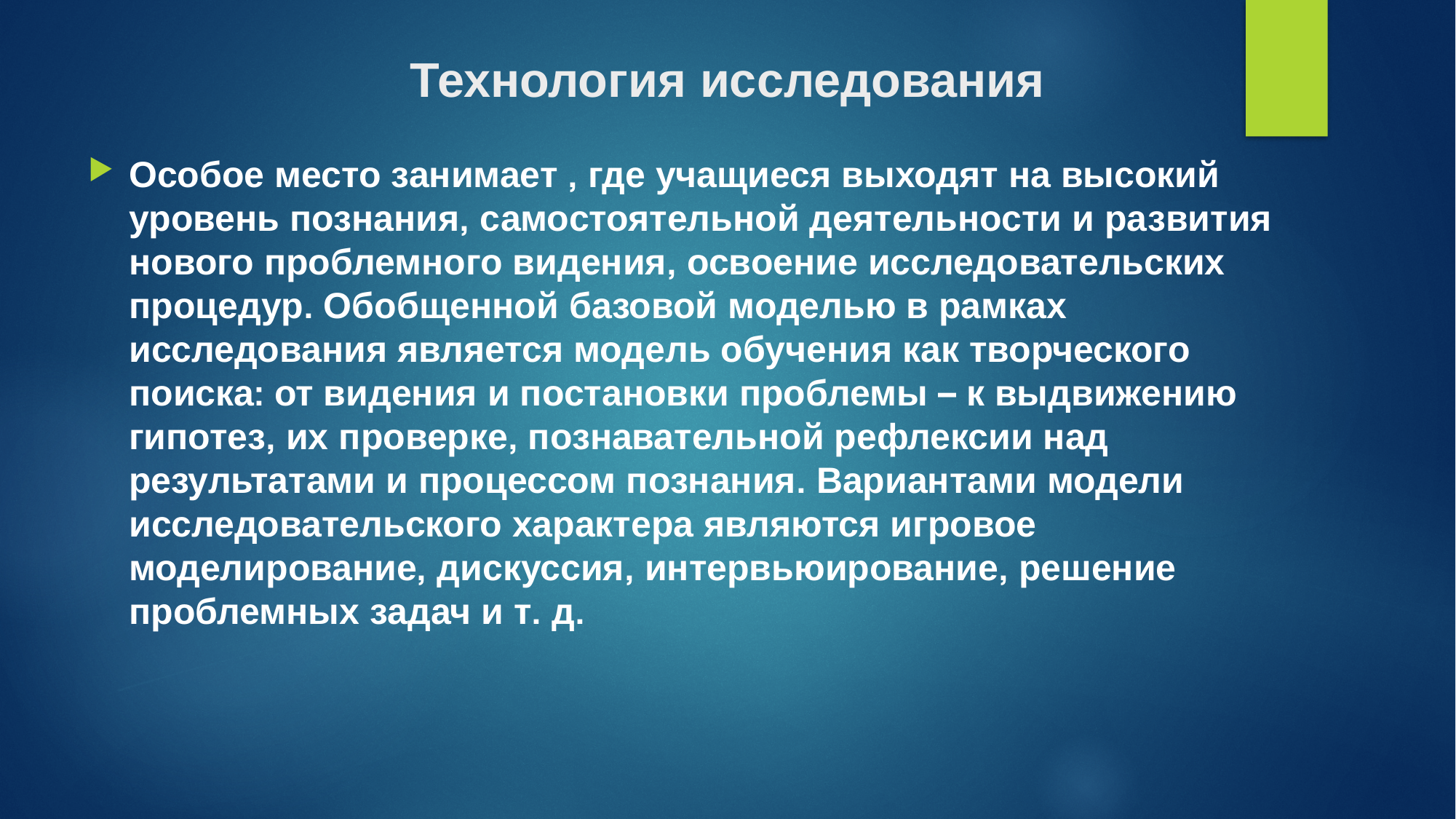

# Технология исследования
Особое место занимает , где учащиеся выходят на высокий уровень познания, самостоятельной деятельности и развития нового проблемного видения, освоение исследовательских процедур. Обобщенной базовой моделью в рамках исследования является модель обучения как творческого поиска: от видения и постановки проблемы – к выдвижению гипотез, их проверке, познавательной рефлексии над результатами и процессом познания. Вариантами модели исследовательского характера являются игровое моделирование, дискуссия, интервьюирование, решение проблемных задач и т. д.